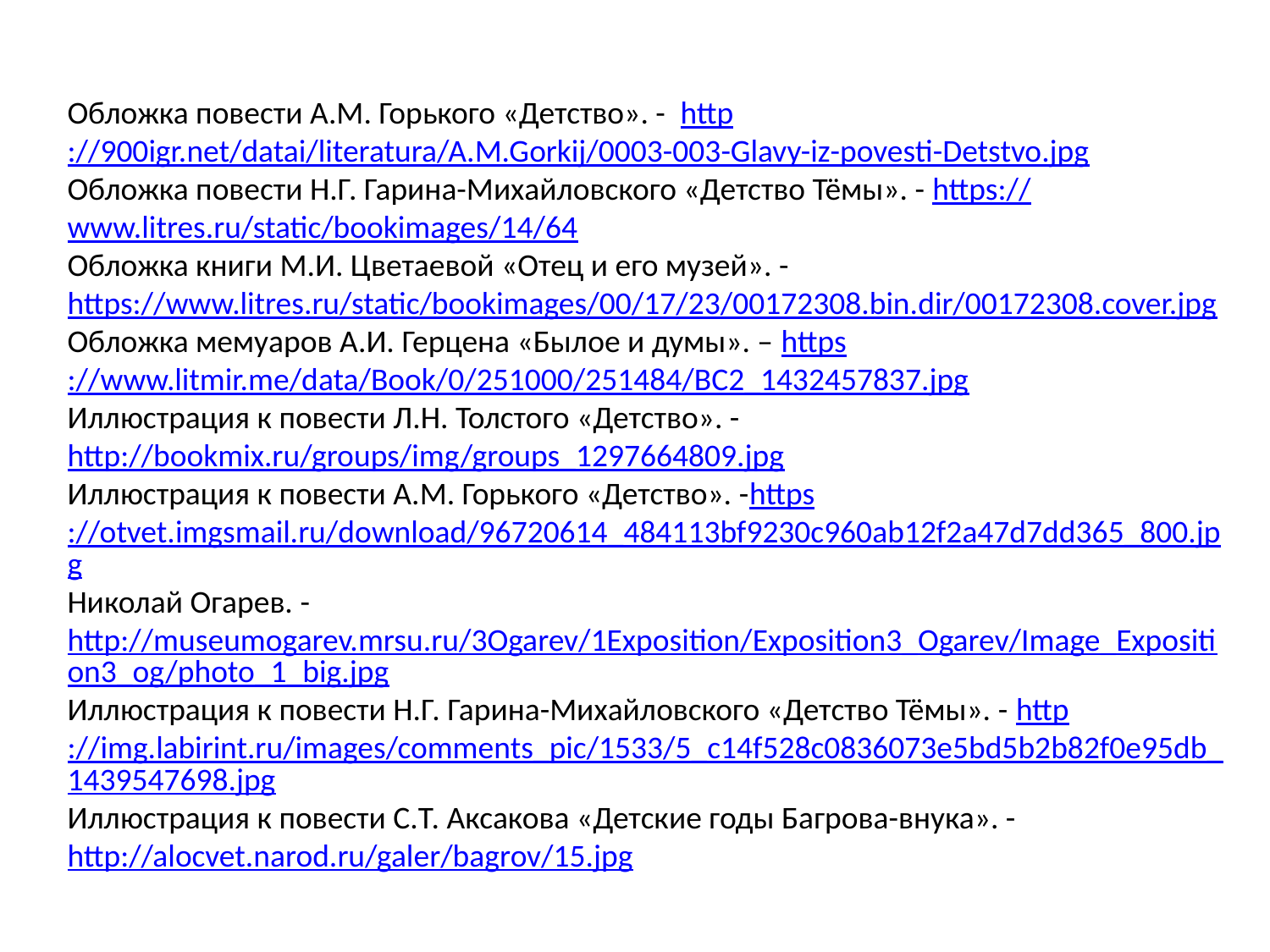

Обложка повести А.М. Горького «Детство». -  http://900igr.net/datai/literatura/A.M.Gorkij/0003-003-Glavy-iz-povesti-Detstvo.jpg
Обложка повести Н.Г. Гарина-Михайловского «Детство Тёмы». - https://www.litres.ru/static/bookimages/14/64
Обложка книги М.И. Цветаевой «Отец и его музей». - https://www.litres.ru/static/bookimages/00/17/23/00172308.bin.dir/00172308.cover.jpg
Обложка мемуаров А.И. Герцена «Былое и думы». – https://www.litmir.me/data/Book/0/251000/251484/BC2_1432457837.jpg
Иллюстрация к повести Л.Н. Толстого «Детство». - http://bookmix.ru/groups/img/groups_1297664809.jpg
Иллюстрация к повести А.М. Горького «Детство». -https://otvet.imgsmail.ru/download/96720614_484113bf9230c960ab12f2a47d7dd365_800.jpg
Николай Огарев. - http://museumogarev.mrsu.ru/3Ogarev/1Exposition/Exposition3_Ogarev/Image_Exposition3_og/photo_1_big.jpg
Иллюстрация к повести Н.Г. Гарина-Михайловского «Детство Тёмы». - http://img.labirint.ru/images/comments_pic/1533/5_c14f528c0836073e5bd5b2b82f0e95db_1439547698.jpg
Иллюстрация к повести С.Т. Аксакова «Детские годы Багрова-внука». - http://alocvet.narod.ru/galer/bagrov/15.jpg